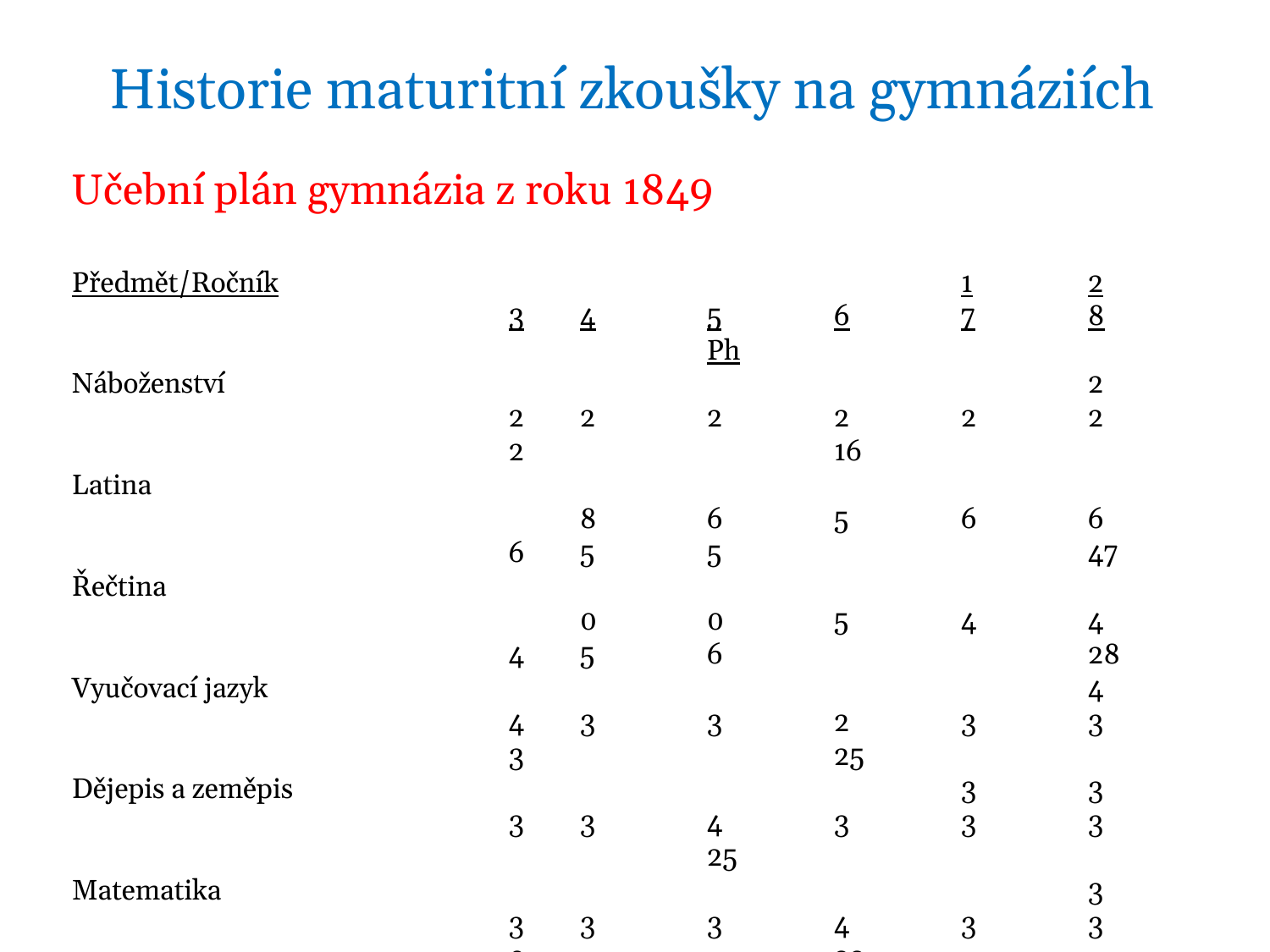

Historie maturitní zkoušky na gymnáziích
Učební plán gymnázia z roku 1849

Předmět/Ročník					1	2	3	4	5	6	7	8			Ph
Náboženství						2	2	2	2	2	2	2	2			16
Latina								8	6	5	6	6	6	5	5			47
Řečtina								0	0	5	4	4	4	5	6			28
Vyučovací jazyk						4	4	3	3	2	3	3	3			25
Dějepis a zeměpis					3	3	3	3	4	3	3	3			25
Matematika						3	3	3	3	4	3	3	0			22
Fyzika a Biologie					2	2	3	3	2	3	3	3			 21
Fyzika								0	0	2	3	0	0	3	3			 11
Filozofická propedeutika			0	0	0	0	0	0	0	2			  2
Celkem						  	    22   20    24   24    22   22   22   24

Zdroj: Řezníčková, K.: Študáci a kantoři za starého Rakouska – České střední školy v letech 1867-1918. Libri, Praha 2007. (strana 203)

Učební plán se změnil v roce 1853, 1856, 1878, 1884, 1891, 1919, 1927 a 1933
(klasická gymnázia).